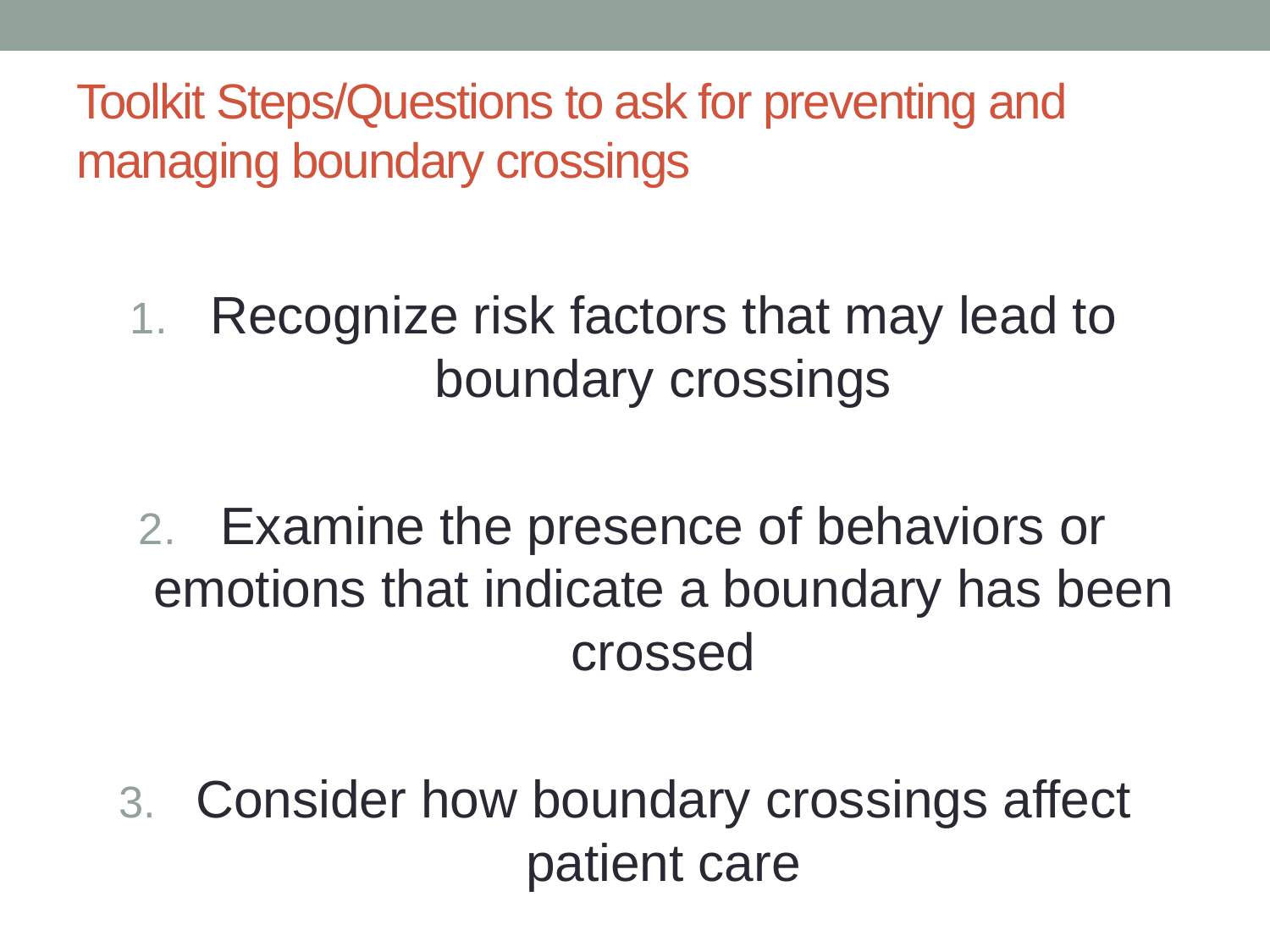

# Toolkit Steps/Questions to ask for preventing and managing boundary crossings

Recognize risk factors that may lead to boundary crossings

Examine the presence of behaviors or emotions that indicate a boundary has been crossed

Consider how boundary crossings affect patient care